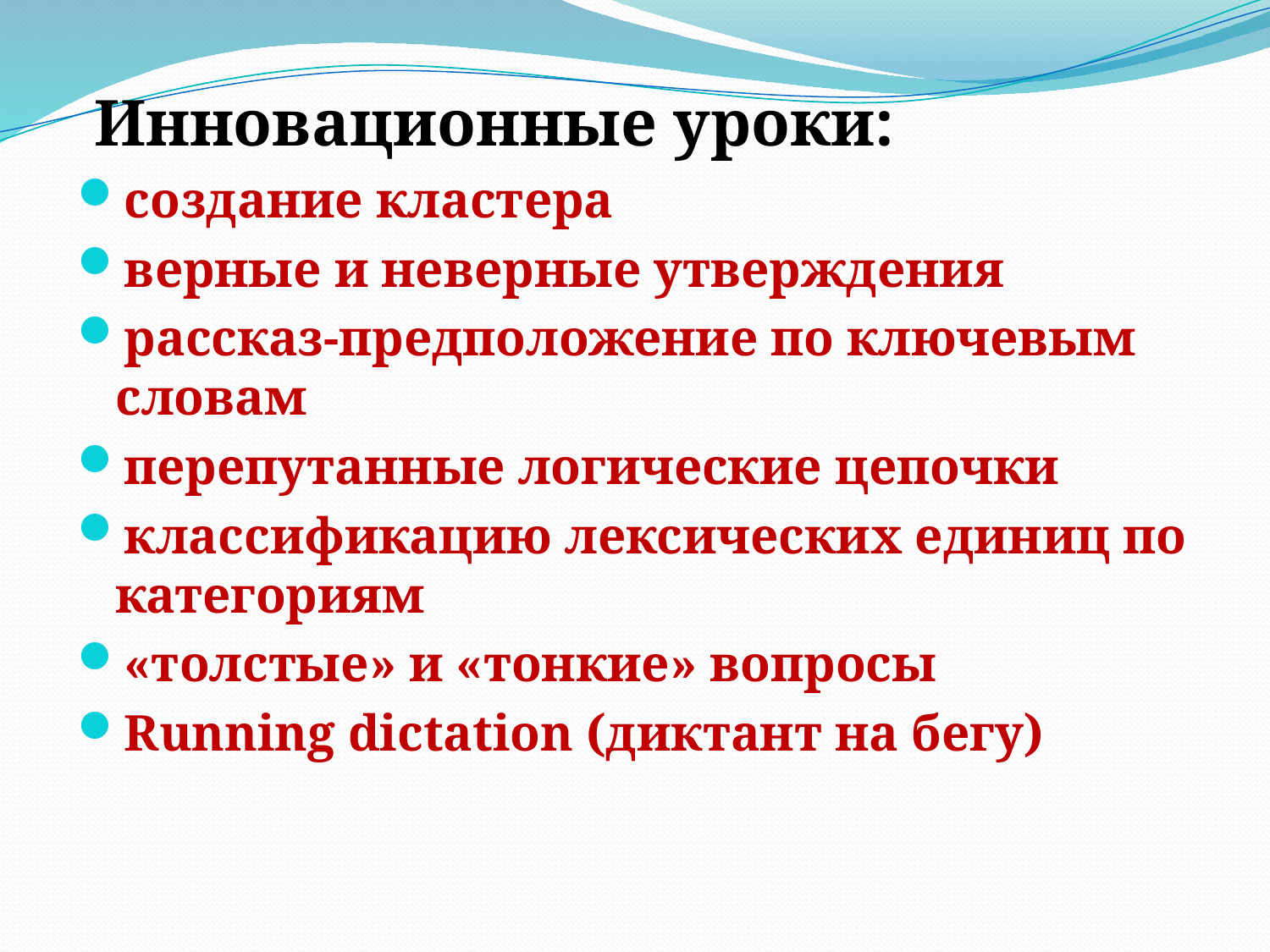

Инновационные уроки:
создание кластера
верные и неверные утверждения
рассказ-предположение по ключевым словам
перепутанные логические цепочки
классификацию лексических единиц по категориям
«толстые» и «тонкие» вопросы
Running dictation (диктант на бегу)
#